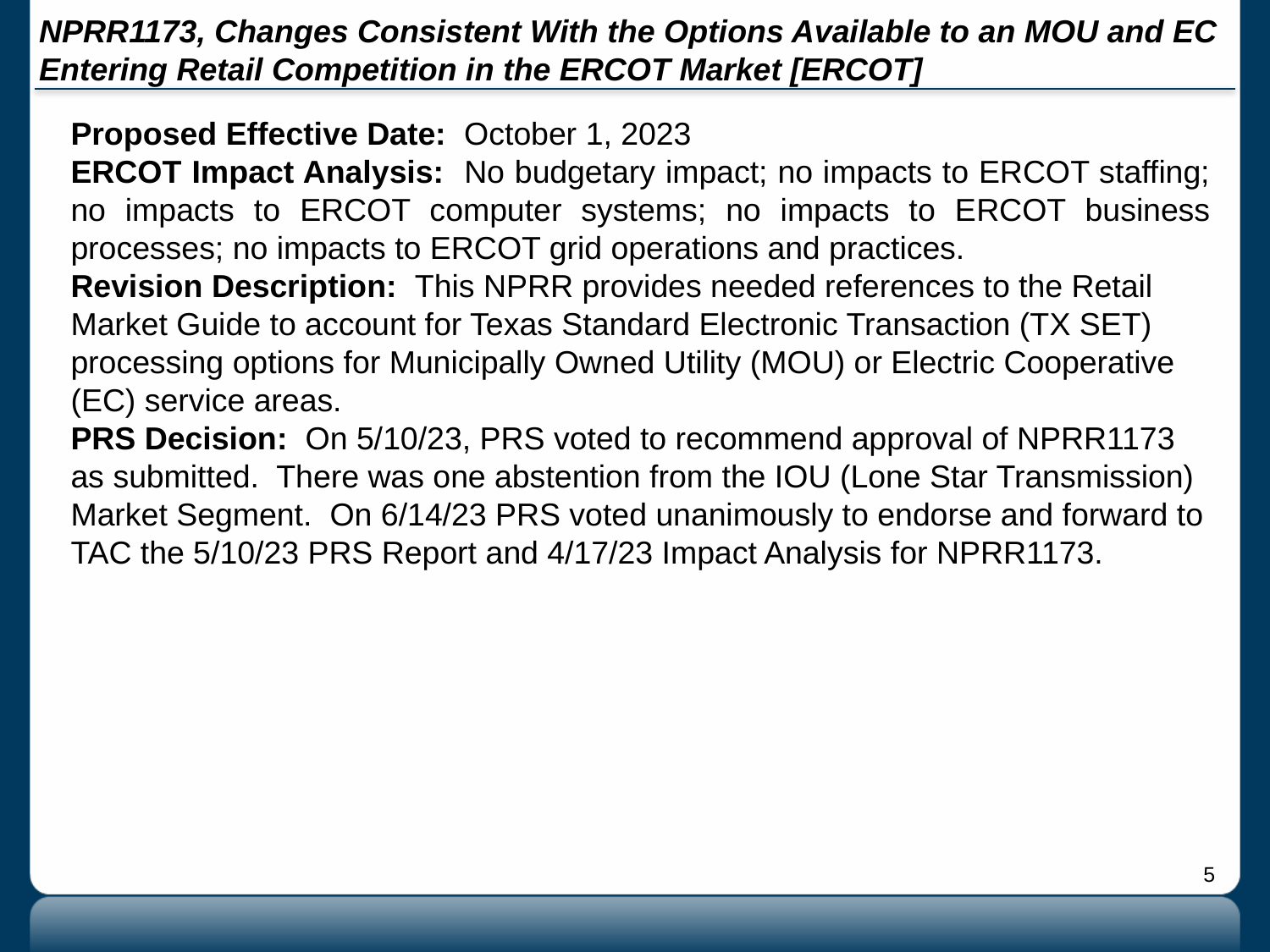

# NPRR1173, Changes Consistent With the Options Available to an MOU and EC Entering Retail Competition in the ERCOT Market [ERCOT]
Proposed Effective Date:  October 1, 2023
ERCOT Impact Analysis:  No budgetary impact; no impacts to ERCOT staffing; no impacts to ERCOT computer systems; no impacts to ERCOT business processes; no impacts to ERCOT grid operations and practices.
Revision Description:  This NPRR provides needed references to the Retail Market Guide to account for Texas Standard Electronic Transaction (TX SET) processing options for Municipally Owned Utility (MOU) or Electric Cooperative (EC) service areas.
PRS Decision:  On 5/10/23, PRS voted to recommend approval of NPRR1173 as submitted.  There was one abstention from the IOU (Lone Star Transmission) Market Segment.  On 6/14/23 PRS voted unanimously to endorse and forward to TAC the 5/10/23 PRS Report and 4/17/23 Impact Analysis for NPRR1173.